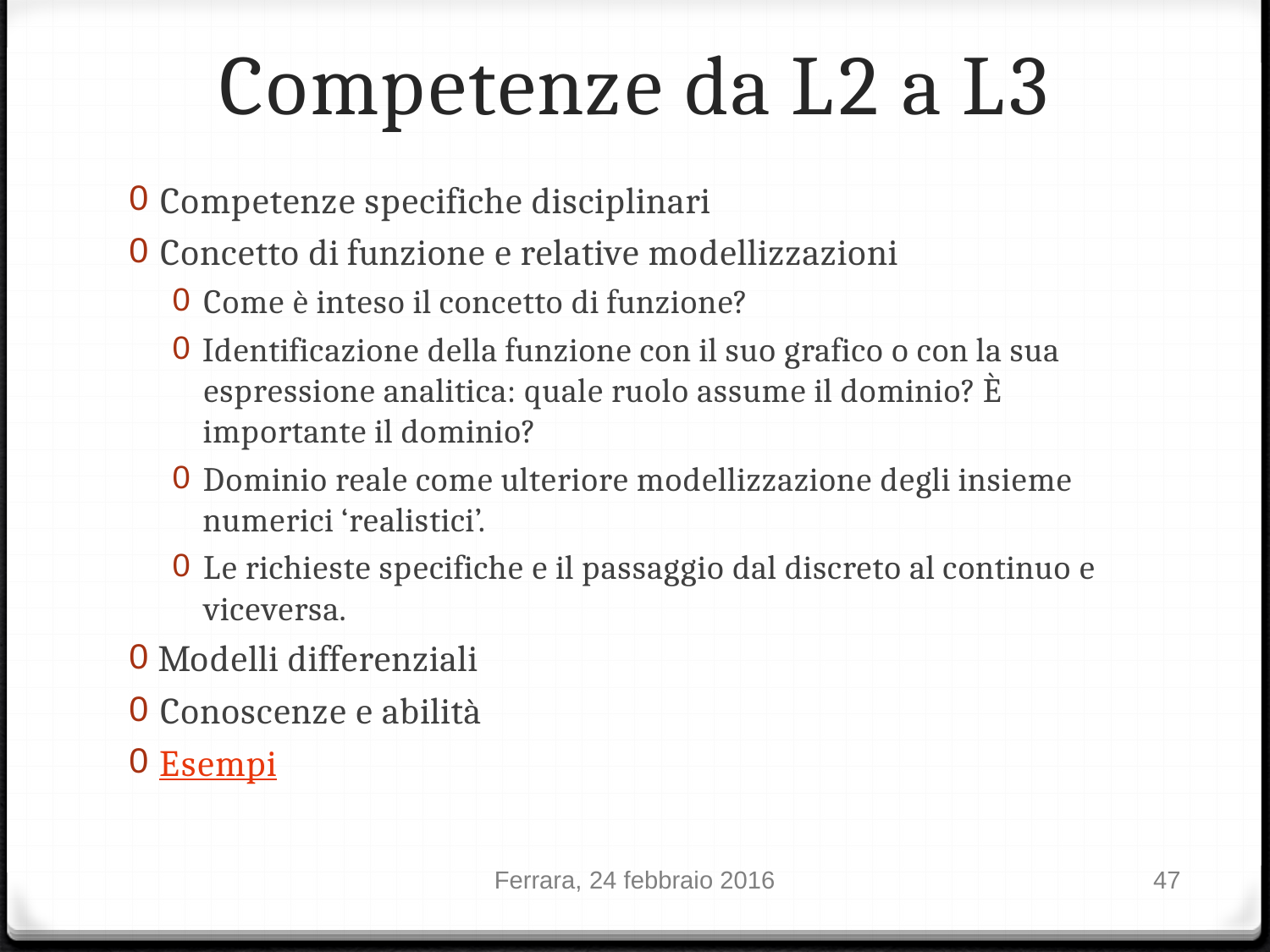

# Competenze da L2 a L3
Competenze specifiche disciplinari
Concetto di funzione e relative modellizzazioni
Come è inteso il concetto di funzione?
Identificazione della funzione con il suo grafico o con la sua espressione analitica: quale ruolo assume il dominio? È importante il dominio?
Dominio reale come ulteriore modellizzazione degli insieme numerici ‘realistici’.
Le richieste specifiche e il passaggio dal discreto al continuo e viceversa.
Modelli differenziali
Conoscenze e abilità
Esempi

Ferrara, 24 febbraio 2016
47